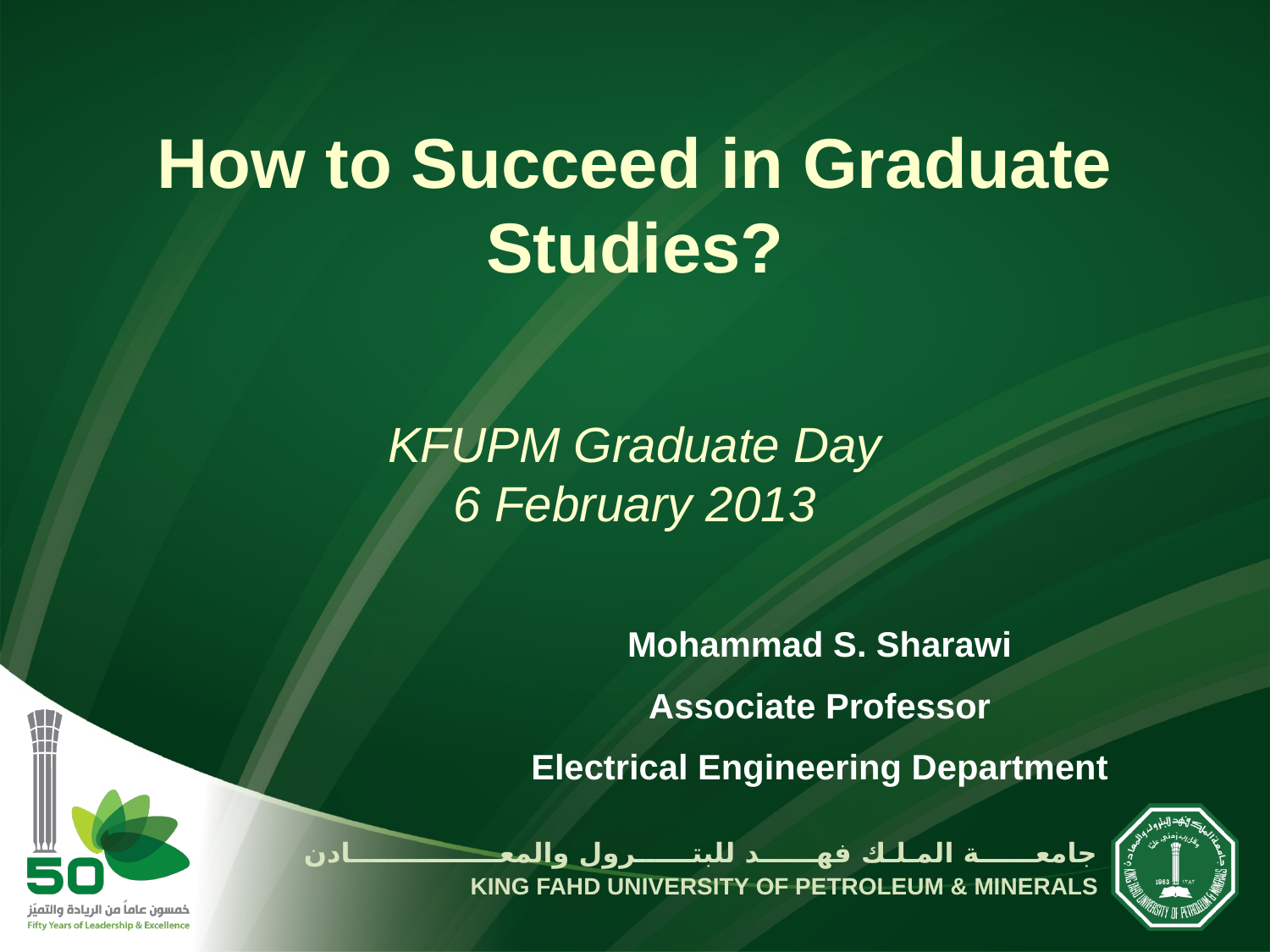

# How to Succeed in Graduate Studies?
KFUPM Graduate Day
6 February 2013

Mohammad S. Sharawi
Associate Professor
Electrical Engineering Department